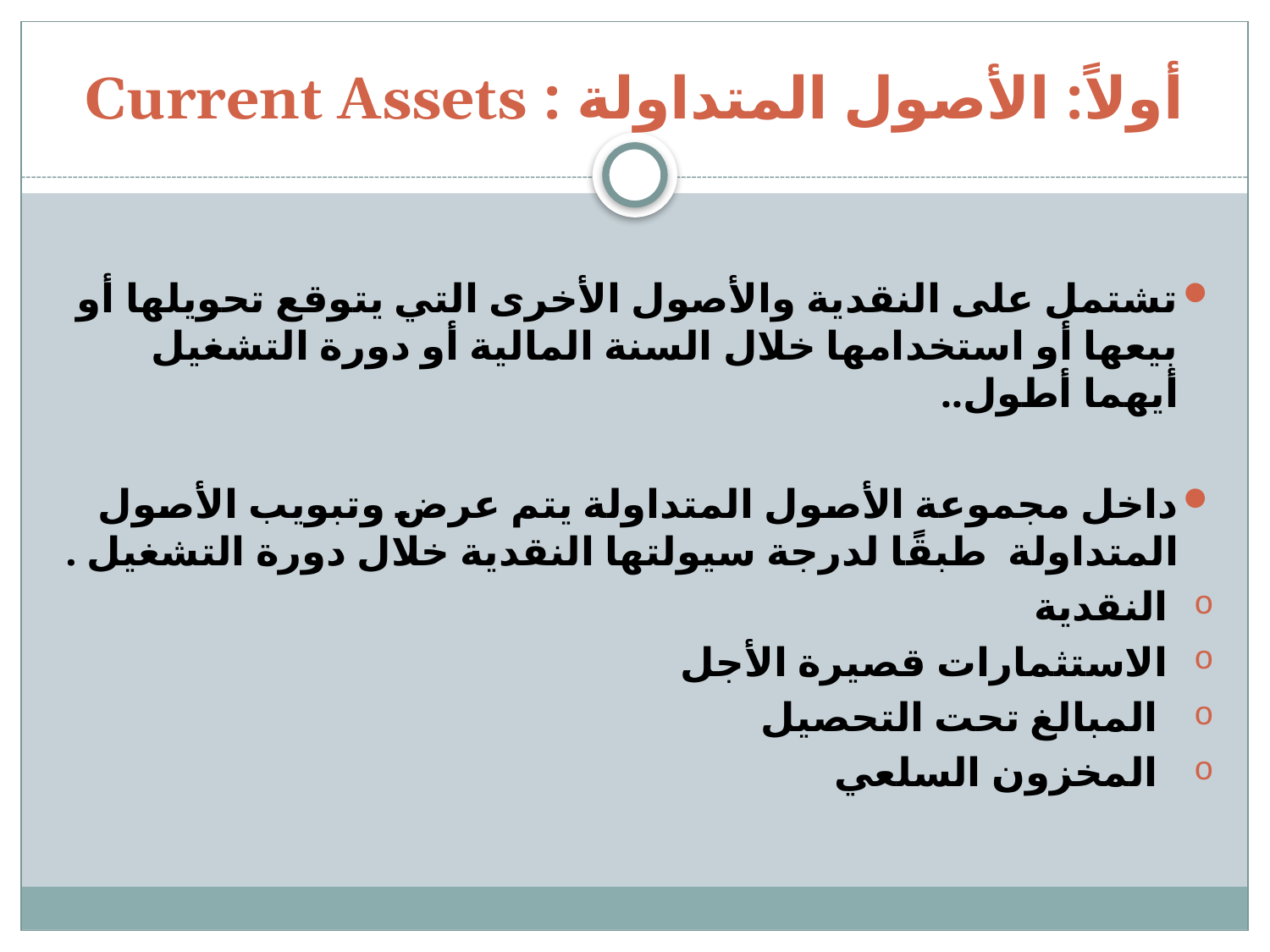

# أولاً: الأصول المتداولة : Current Assets

تشتمل على النقدية والأصول الأخرى التي يتوقع تحويلها أو بيعها أو استخدامها خلال السنة المالية أو دورة التشغيل أيهما أطول..

داخل مجموعة الأصول المتداولة يتم عرض وتبويب الأصول المتداولة  طبقًا لدرجة سيولتها النقدية خلال دورة التشغيل .
 النقدية
 الاستثمارات قصيرة الأجل
  المبالغ تحت التحصيل
  المخزون السلعي